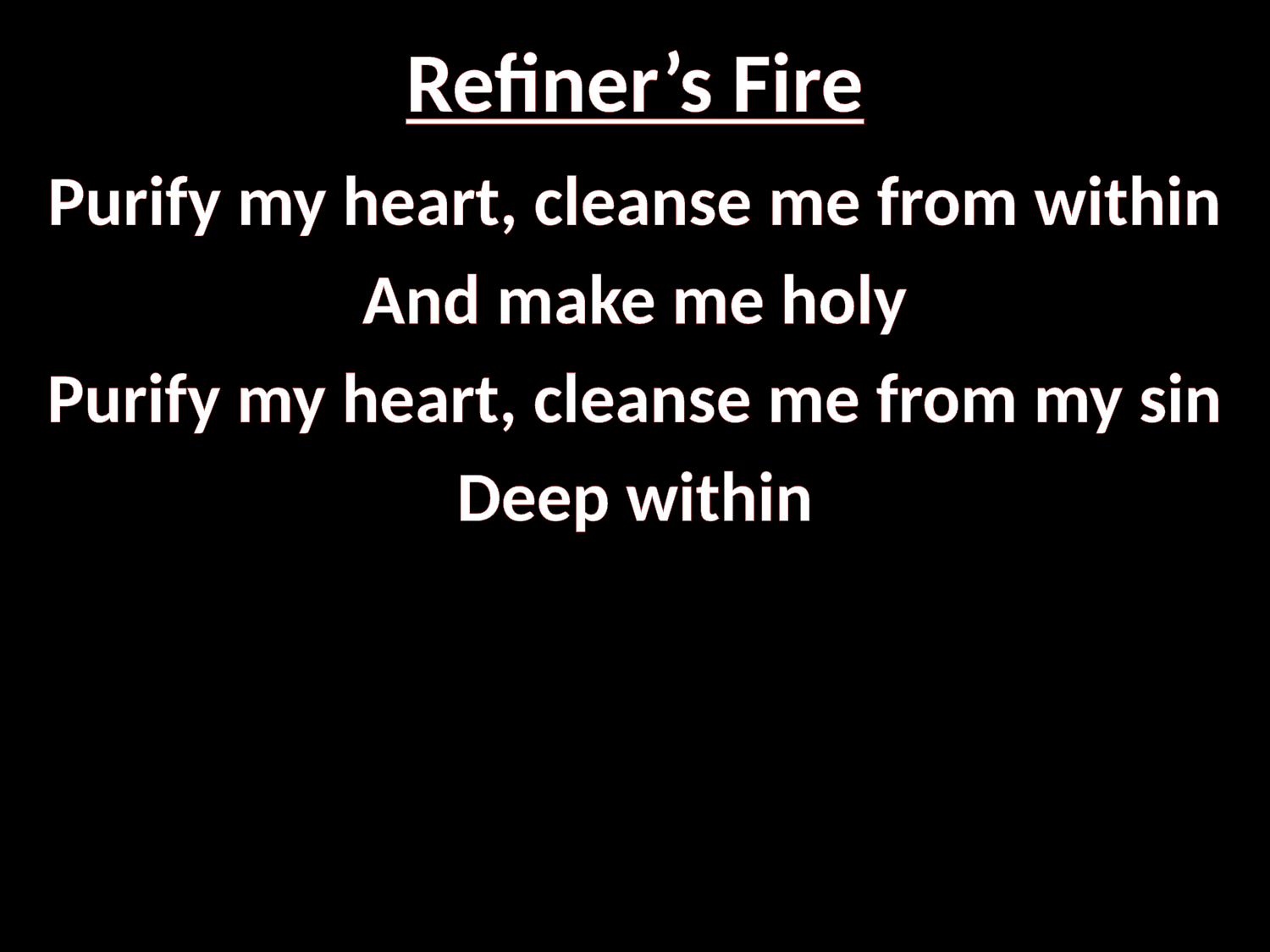

# Refiner’s Fire
Purify my heart, cleanse me from within
And make me holy
Purify my heart, cleanse me from my sin
Deep within